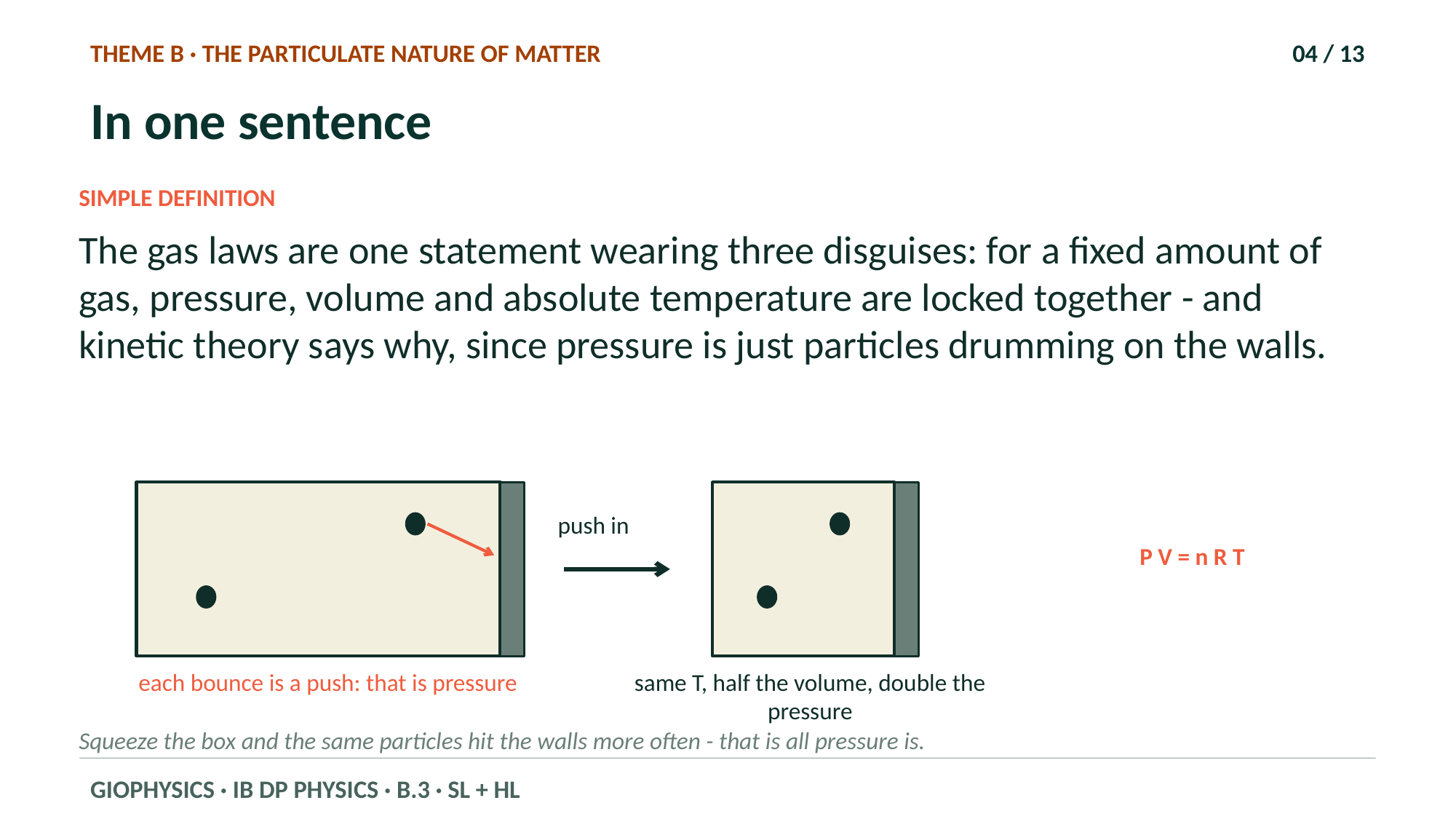

THEME B · THE PARTICULATE NATURE OF MATTER
04 / 13
In one sentence
SIMPLE DEFINITION
The gas laws are one statement wearing three disguises: for a fixed amount of gas, pressure, volume and absolute temperature are locked together - and kinetic theory says why, since pressure is just particles drumming on the walls.

push in

P V = n R T

each bounce is a push: that is pressure
same T, half the volume, double the pressure
Squeeze the box and the same particles hit the walls more often - that is all pressure is.

GIOPHYSICS · IB DP PHYSICS · B.3 · SL + HL